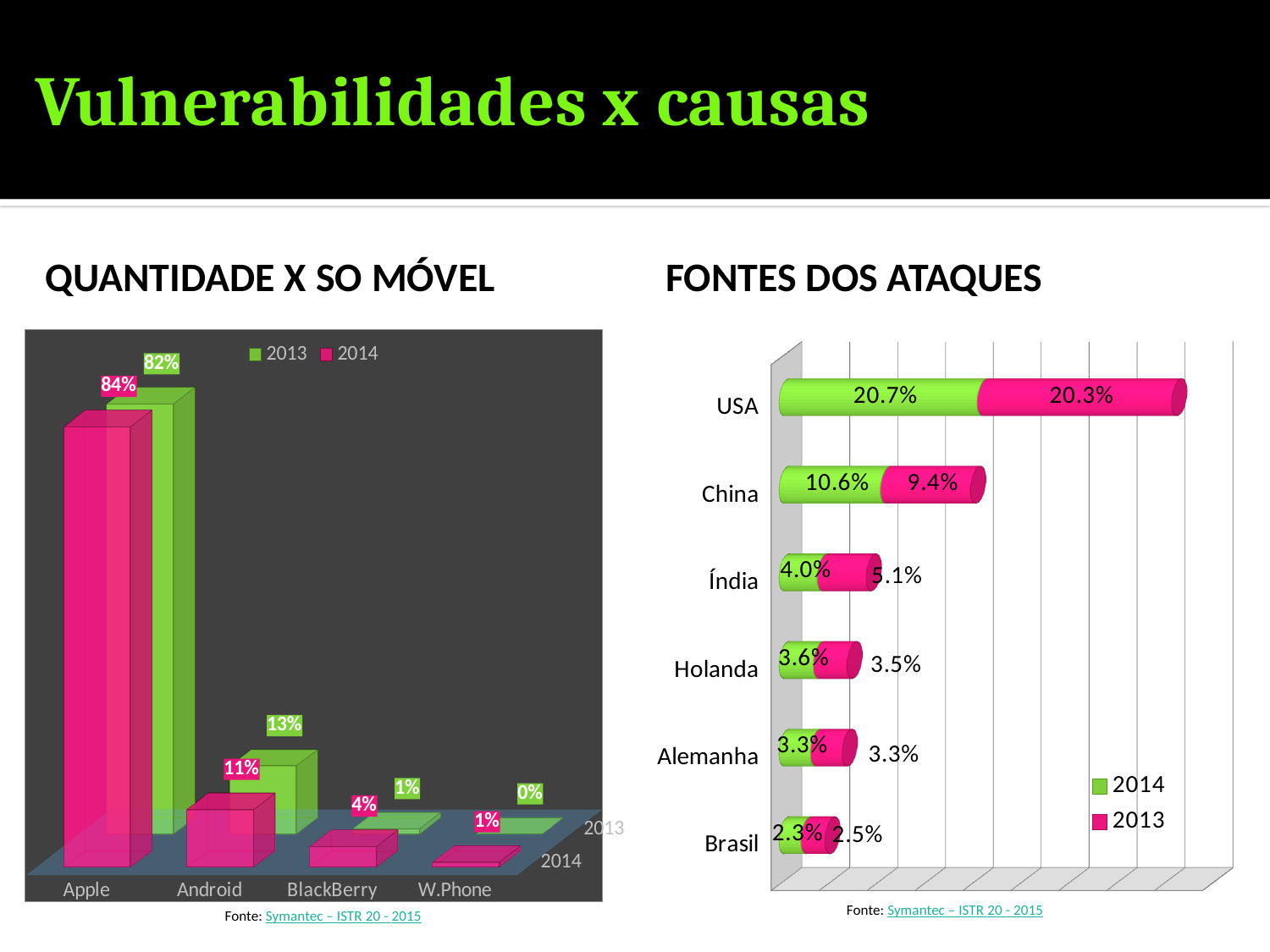

# Vulnerabilidades x causas
Quantidade x so móvel
FONTES dos ataques

[unsupported chart]

[unsupported chart]

Fonte: Symantec – ISTR 20 - 2015
Fonte: Symantec – ISTR 20 - 2015